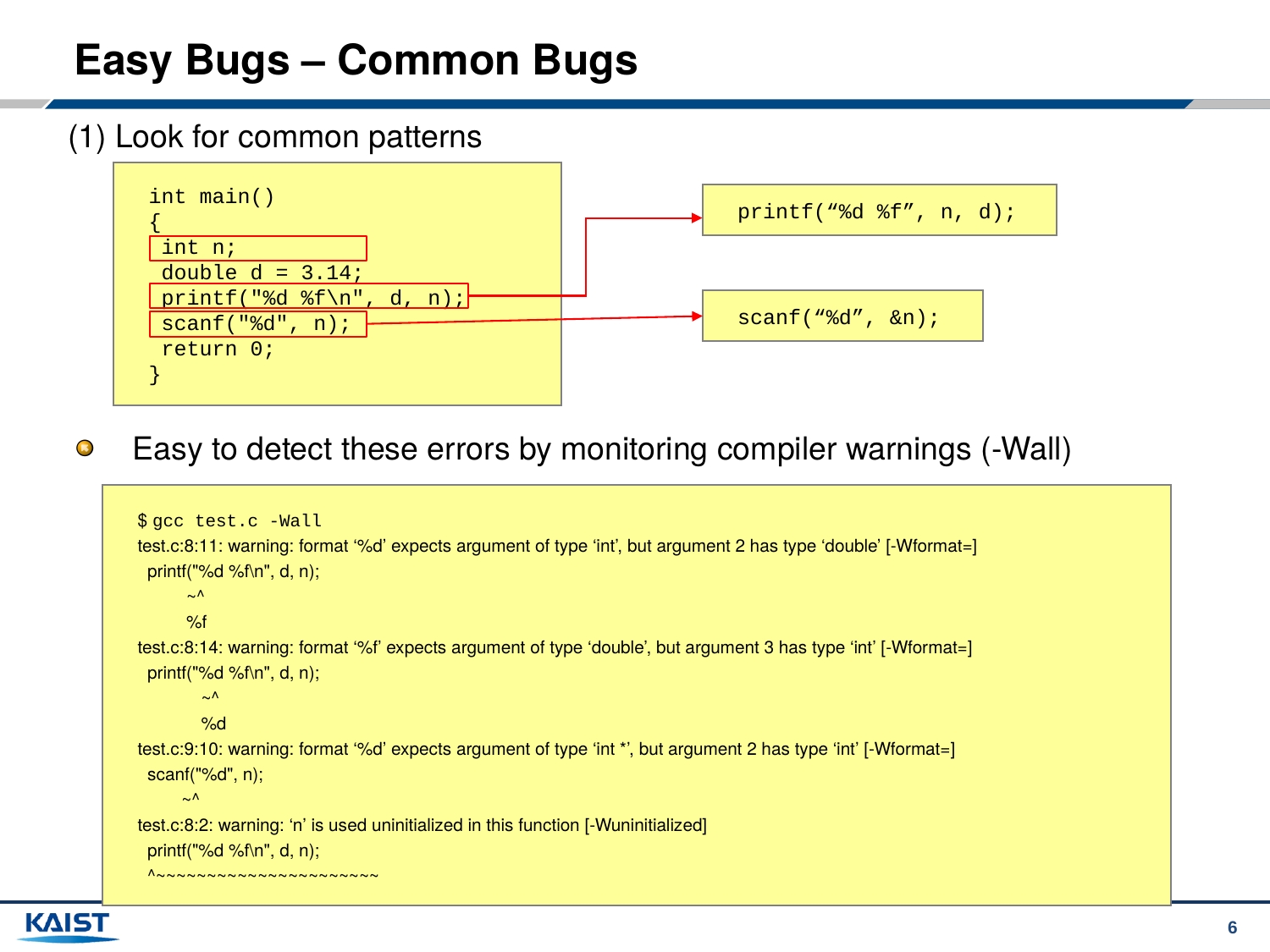

# Easy Bugs – Common Bugs
(1) Look for common patterns

Easy to detect these errors by monitoring compiler warnings (-Wall)

int main()
{
 int n;
 double d = 3.14;
 printf("%d %f\n", d, n);
 scanf("%d", n);
 return 0;
}
printf(“%d %f”, n, d);

scanf(“%d”, &n);

$ gcc test.c -Wall
test.c:8:11: warning: format ‘%d’ expects argument of type ‘int’, but argument 2 has type ‘double’ [-Wformat=]
  printf("%d %f\n", d, n);
          ~^
          %f
test.c:8:14: warning: format ‘%f’ expects argument of type ‘double’, but argument 3 has type ‘int’ [-Wformat=]
  printf("%d %f\n", d, n);
             ~^
             %d
test.c:9:10: warning: format ‘%d’ expects argument of type ‘int *’, but argument 2 has type ‘int’ [-Wformat=]
  scanf("%d", n);
         ~^
test.c:8:2: warning: ‘n’ is used uninitialized in this function [-Wuninitialized]
  printf("%d %f\n", d, n);
  ^~~~~~~~~~~~~~~~~~~~~~~